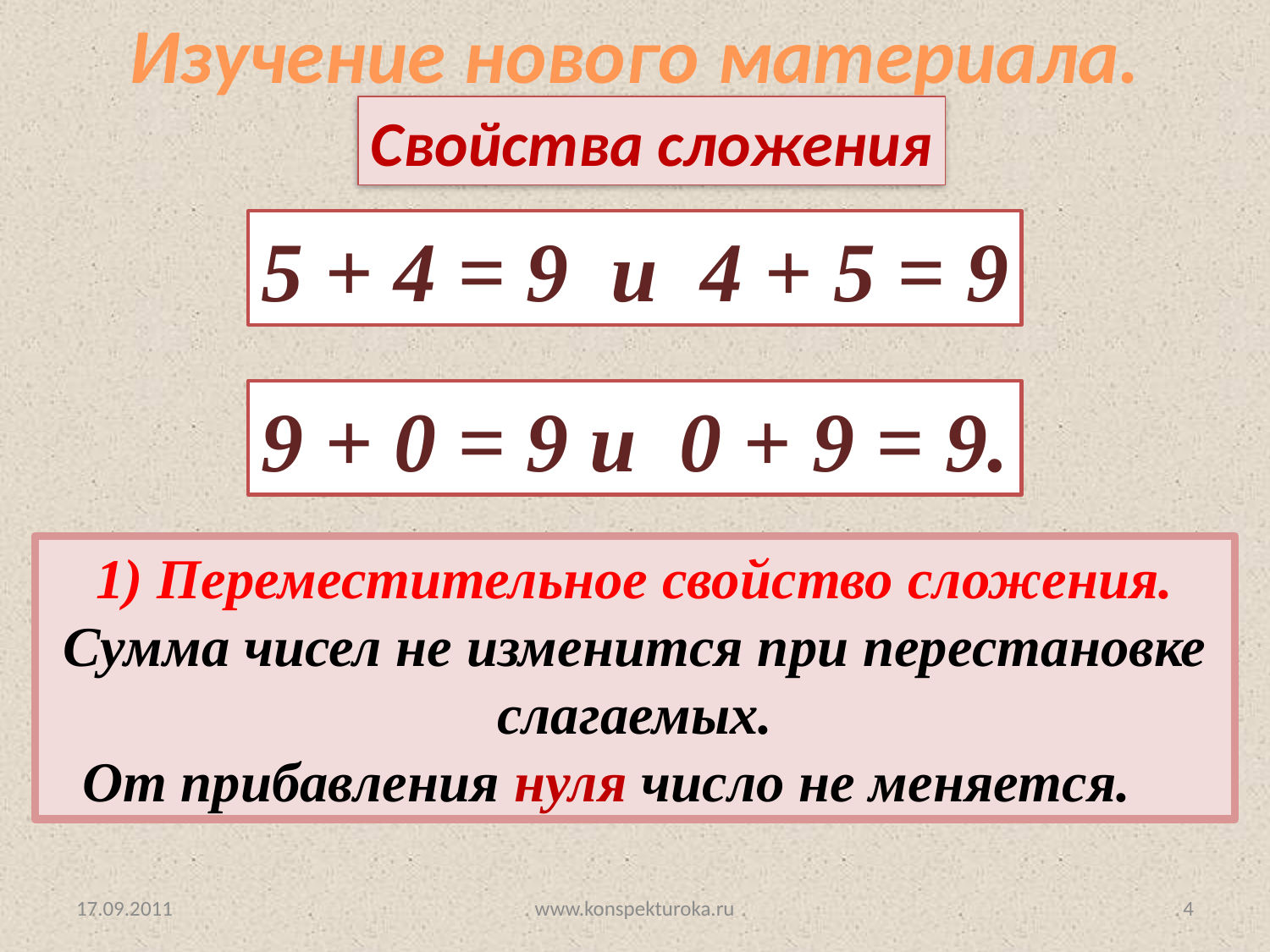

Изучение нового материала.
Свойства сложения
5 + 4 = 9  и  4 + 5 = 9
9 + 0 = 9 и  0 + 9 = 9.
 1) Переместительное свойство сложения.
Сумма чисел не изменится при перестановке слагаемых.
От прибавления нуля число не меняется.
17.09.2011
www.konspekturoka.ru
4